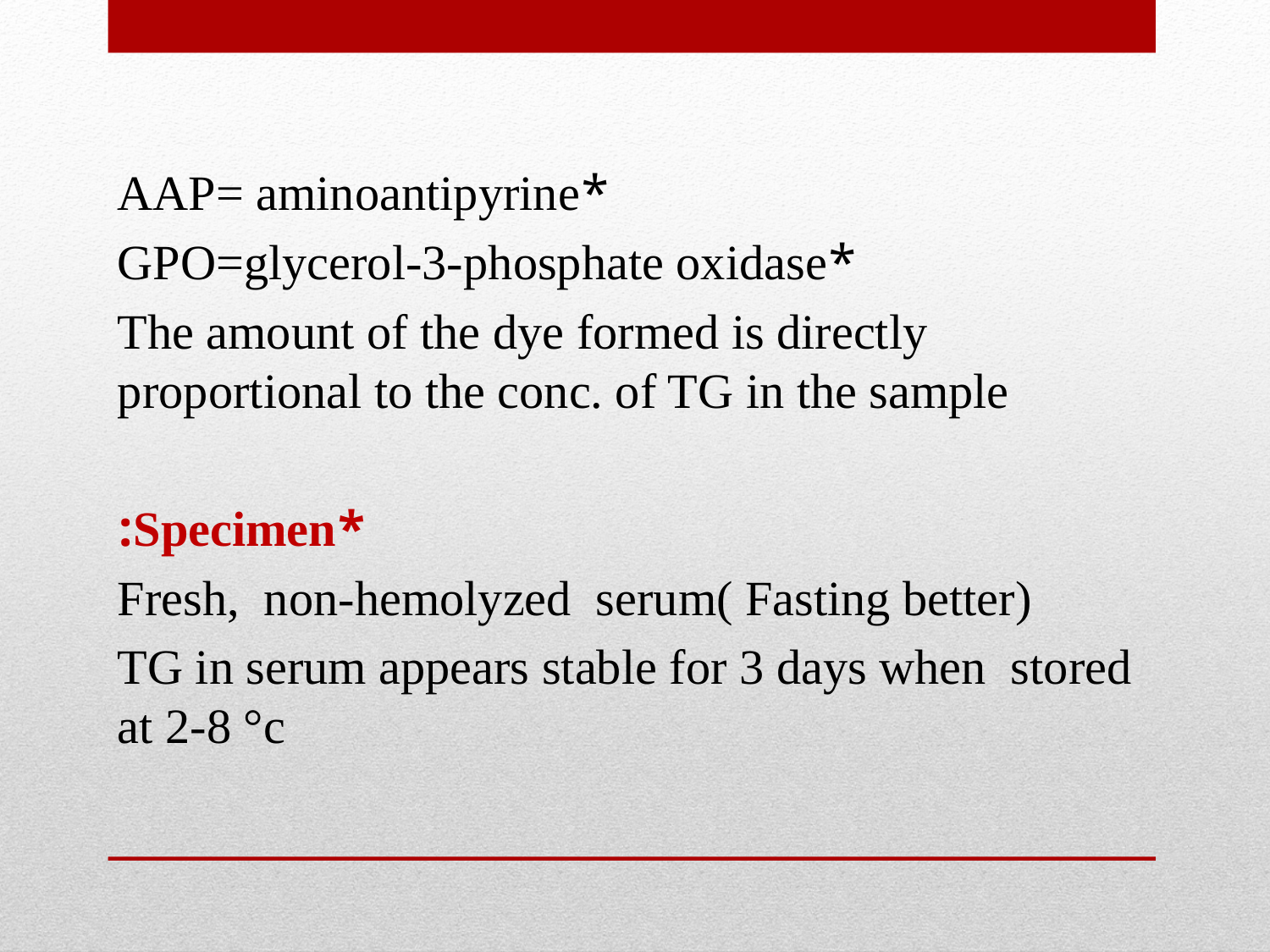

*AAP= aminoantipyrine
*GPO=glycerol-3-phosphate oxidase
The amount of the dye formed is directly proportional to the conc. of TG in the sample

*Specimen:
Fresh,  non-hemolyzed  serum( Fasting better)
TG in serum appears stable for 3 days when  stored at 2-8 °c

#